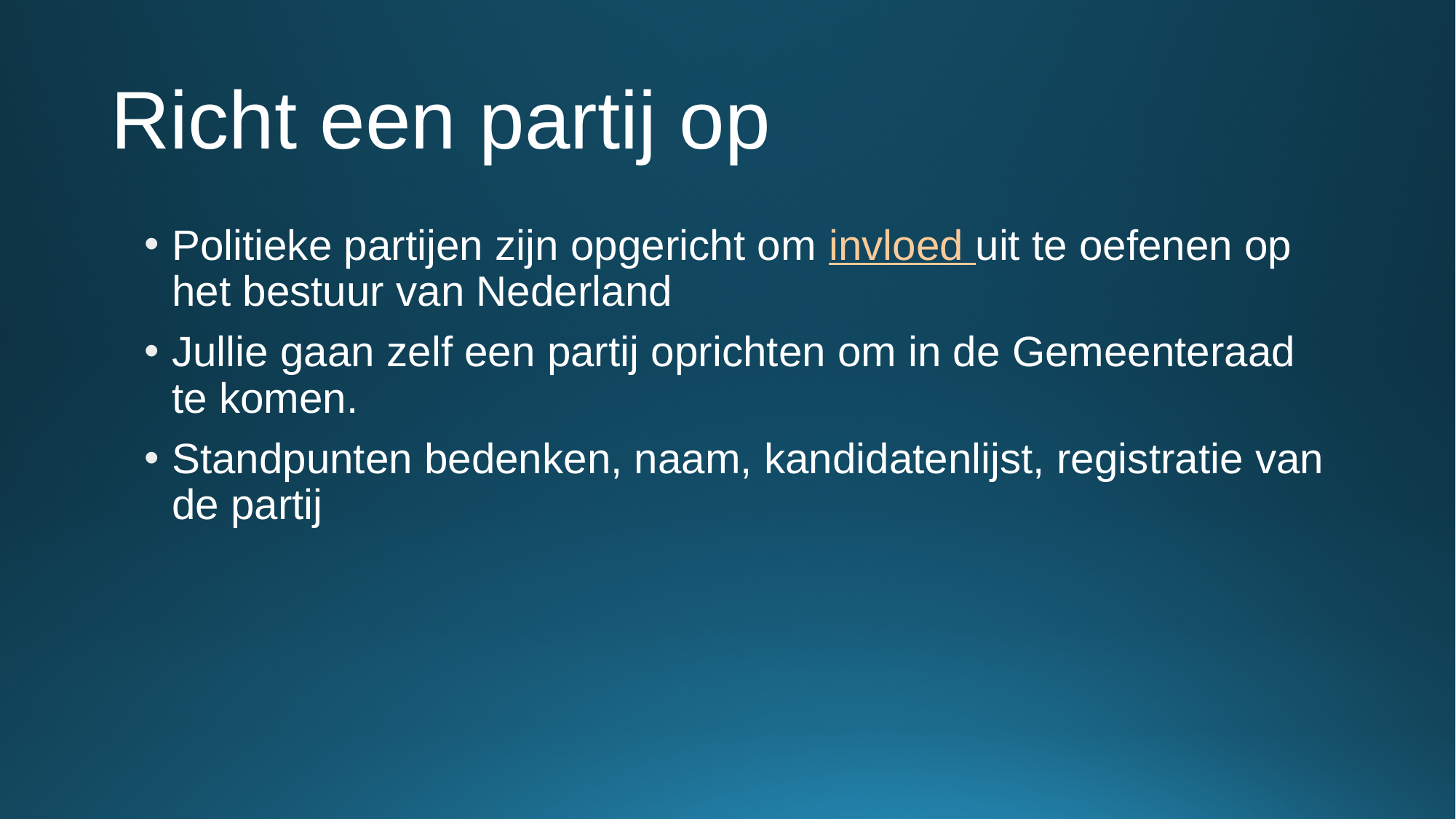

# Richt een partij op
Politieke partijen zijn opgericht om invloed uit te oefenen op het bestuur van Nederland
Jullie gaan zelf een partij oprichten om in de Gemeenteraad te komen.
Standpunten bedenken, naam, kandidatenlijst, registratie van de partij